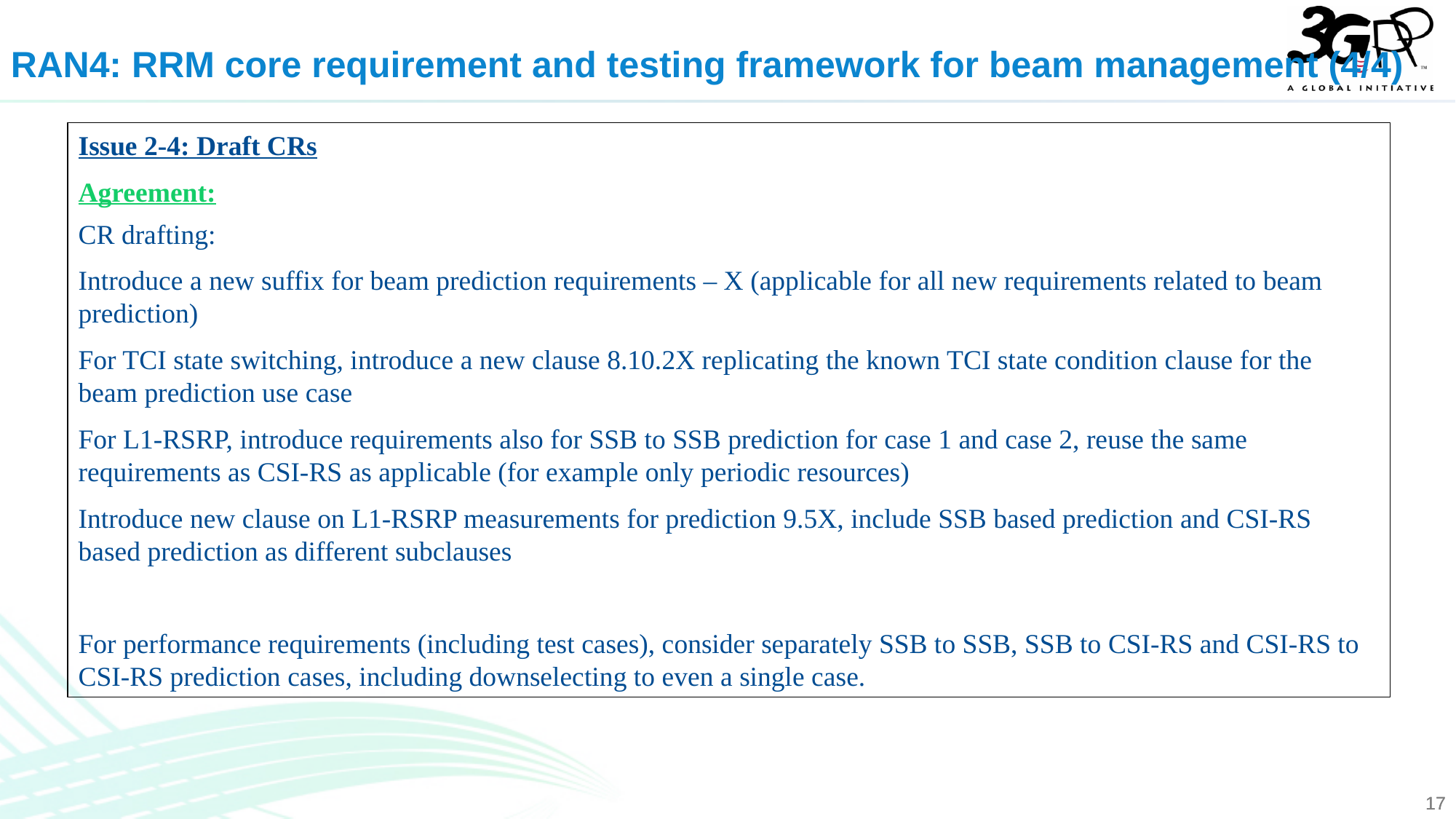

RAN4: RRM core requirement and testing framework for beam management (4/4)
Issue 2-4: Draft CRs
Agreement:
CR drafting:
Introduce a new suffix for beam prediction requirements – X (applicable for all new requirements related to beam prediction)
For TCI state switching, introduce a new clause 8.10.2X replicating the known TCI state condition clause for the beam prediction use case
For L1-RSRP, introduce requirements also for SSB to SSB prediction for case 1 and case 2, reuse the same requirements as CSI-RS as applicable (for example only periodic resources)
Introduce new clause on L1-RSRP measurements for prediction 9.5X, include SSB based prediction and CSI-RS based prediction as different subclauses

For performance requirements (including test cases), consider separately SSB to SSB, SSB to CSI-RS and CSI-RS to CSI-RS prediction cases, including downselecting to even a single case.